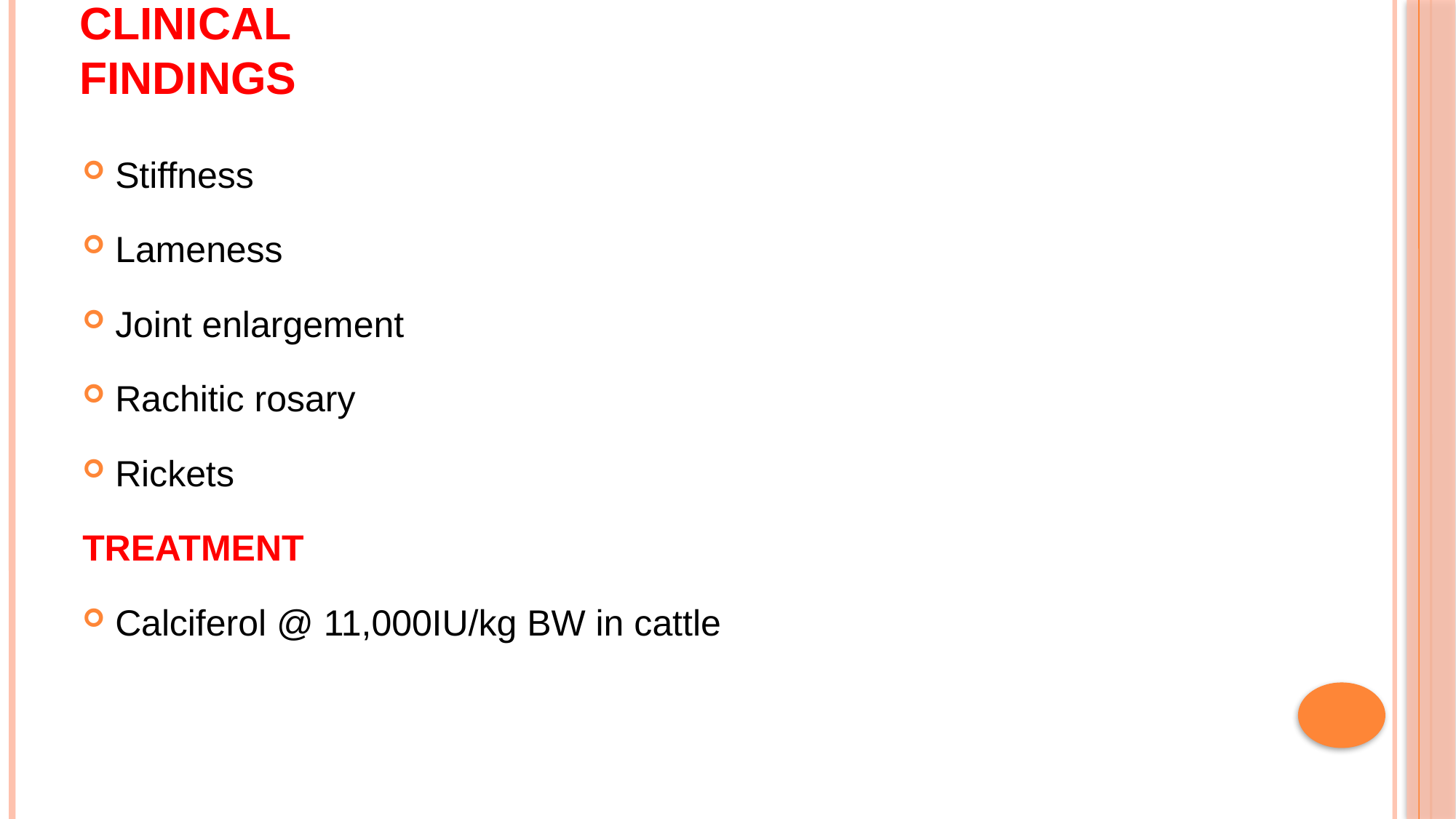

# Clinical findings
Stiffness
Lameness
Joint enlargement
Rachitic rosary
Rickets
TREATMENT
Calciferol @ 11,000IU/kg BW in cattle